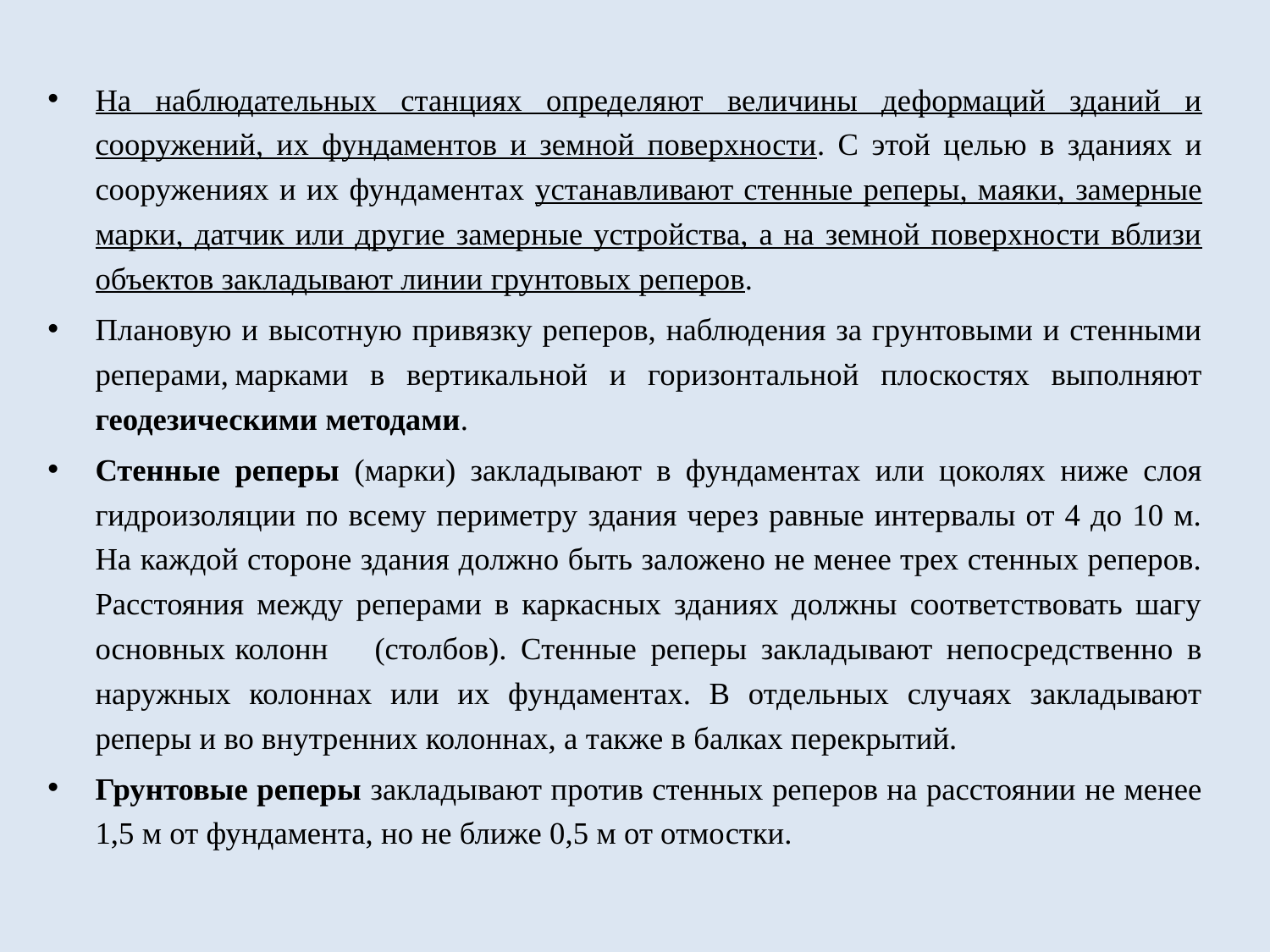

На наблюдательных станциях определяют величины деформаций зданий и сооружений, их фундаментов и земной поверхности. С этой целью в зданиях и сооружениях и их фундаментах устанавливают стенные реперы, маяки, замерные марки, датчик или другие замерные устройства, а на земной поверхности вблизи объектов закладывают линии грунтовых реперов.
Плановую и высотную привязку реперов, наблюдения за грунтовыми и стенными реперами,	марками в вертикальной и горизонтальной плоскостях выполняют геодезическими методами.
Стенные реперы (марки) закладывают в фундаментах или цоколях ниже слоя гидроизоляции по всему периметру здания через равные интервалы от 4 до 10 м. На каждой стороне здания должно быть заложено не менее трех стенных реперов. Расстояния между реперами в каркасных зданиях должны соответствовать шагу основных	колонн	(столбов). Стенные реперы закладывают непосредственно в наружных колоннах или их фундаментах. В отдельных случаях закладывают реперы и во внутренних колоннах, а также в балках перекрытий.
Грунтовые реперы закладывают против стенных реперов на расстоянии не менее 1,5 м от фундамента, но не ближе 0,5 м от отмостки.